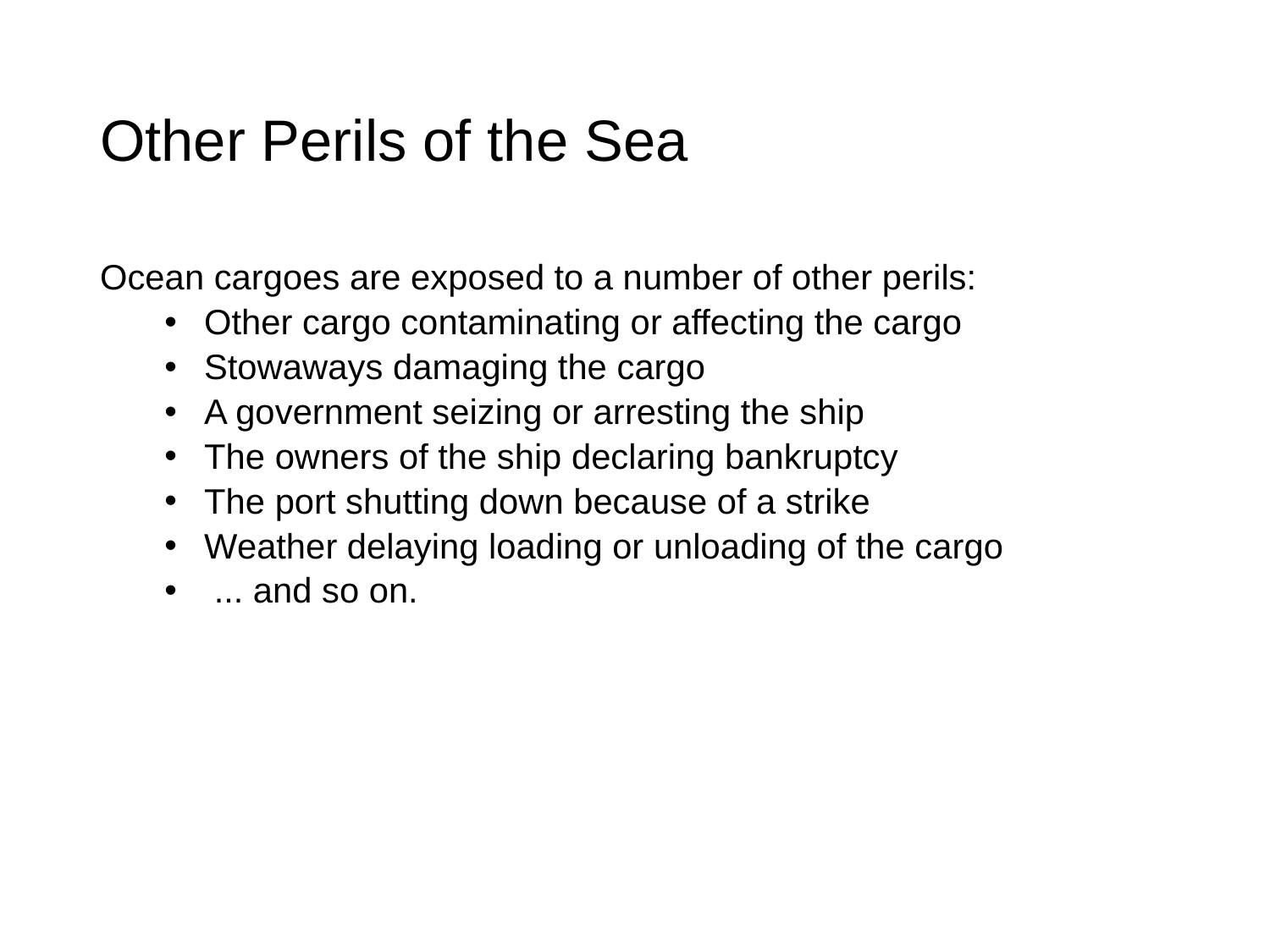

# Other Perils of the Sea
Ocean cargoes are exposed to a number of other perils:
Other cargo contaminating or affecting the cargo
Stowaways damaging the cargo
A government seizing or arresting the ship
The owners of the ship declaring bankruptcy
The port shutting down because of a strike
Weather delaying loading or unloading of the cargo
 ... and so on.